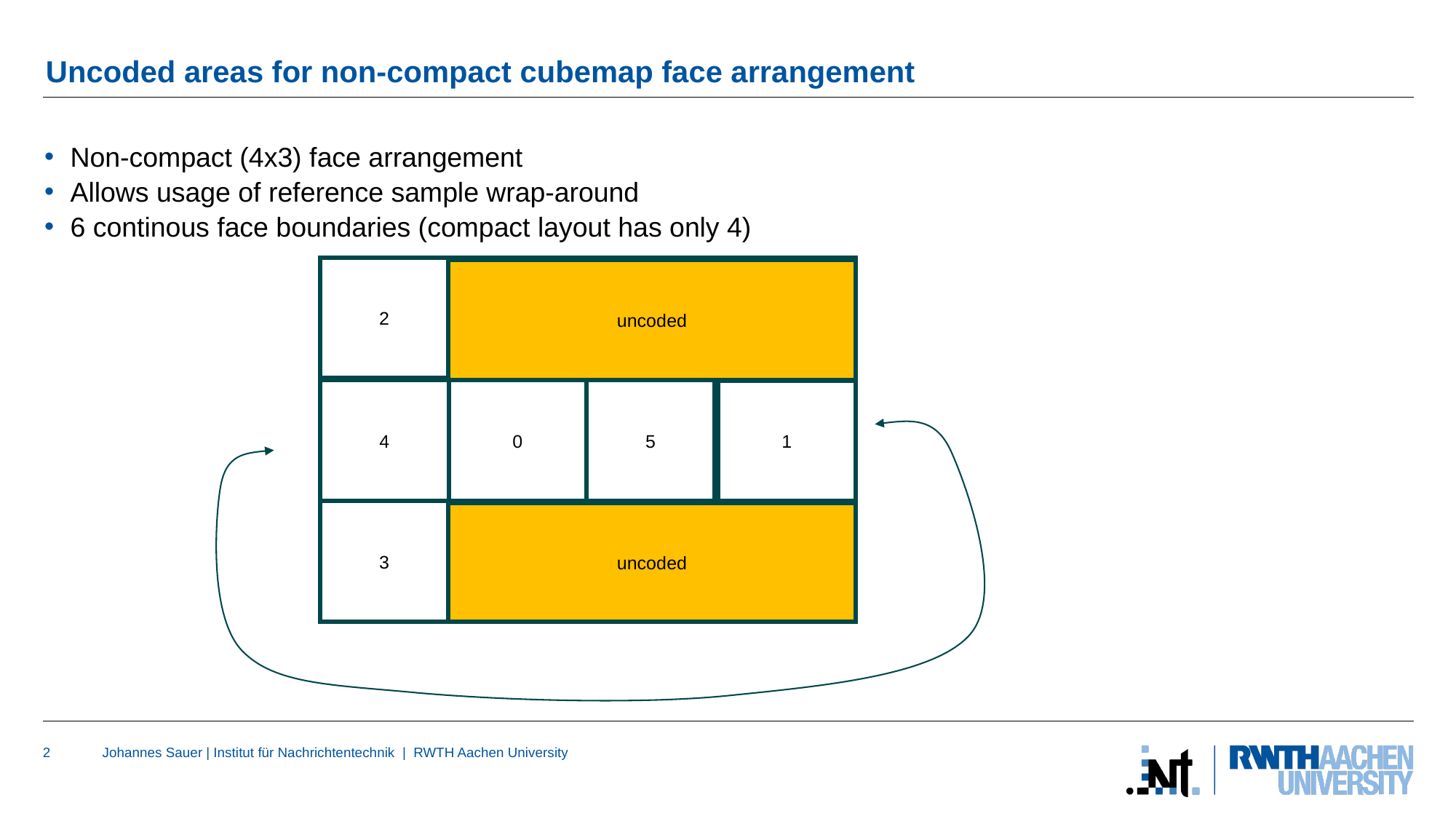

# Uncoded areas for non-compact cubemap face arrangement
Non-compact (4x3) face arrangement
Allows usage of reference sample wrap-around
6 continous face boundaries (compact layout has only 4)

2
4
0
5
1
3
uncoded
uncoded